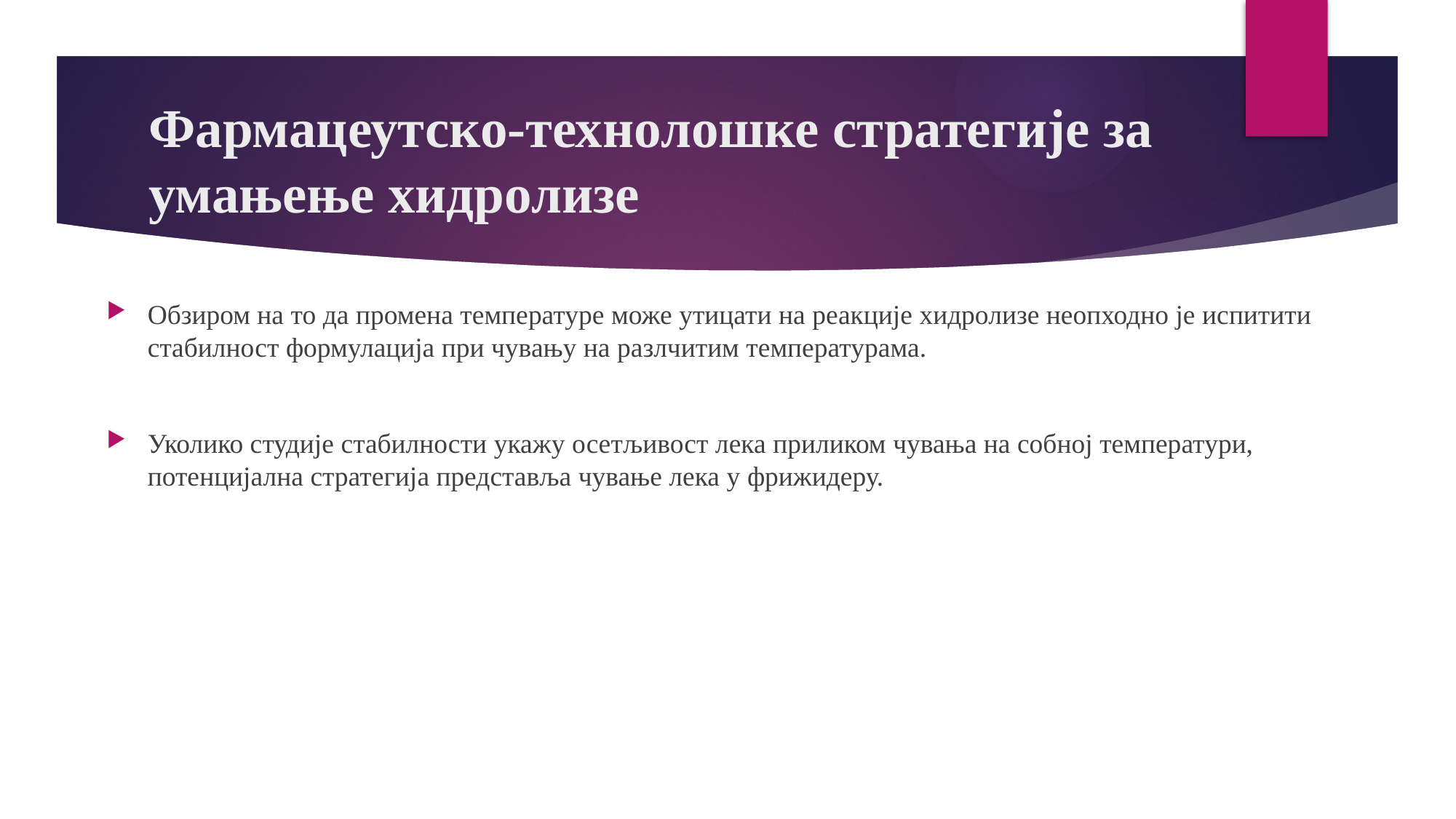

# Фармацеутско-технолошке стратегије за умањење хидролизе
Обзиром на то да промена температуре може утицати на реакције хидролизе неопходно је испитити стабилност формулација при чувању на разлчитим температурама.

Уколико студије стабилности укажу осетљивост лека приликом чувања на собној температури, потенцијална стратегија представља чување лека у фрижидеру.